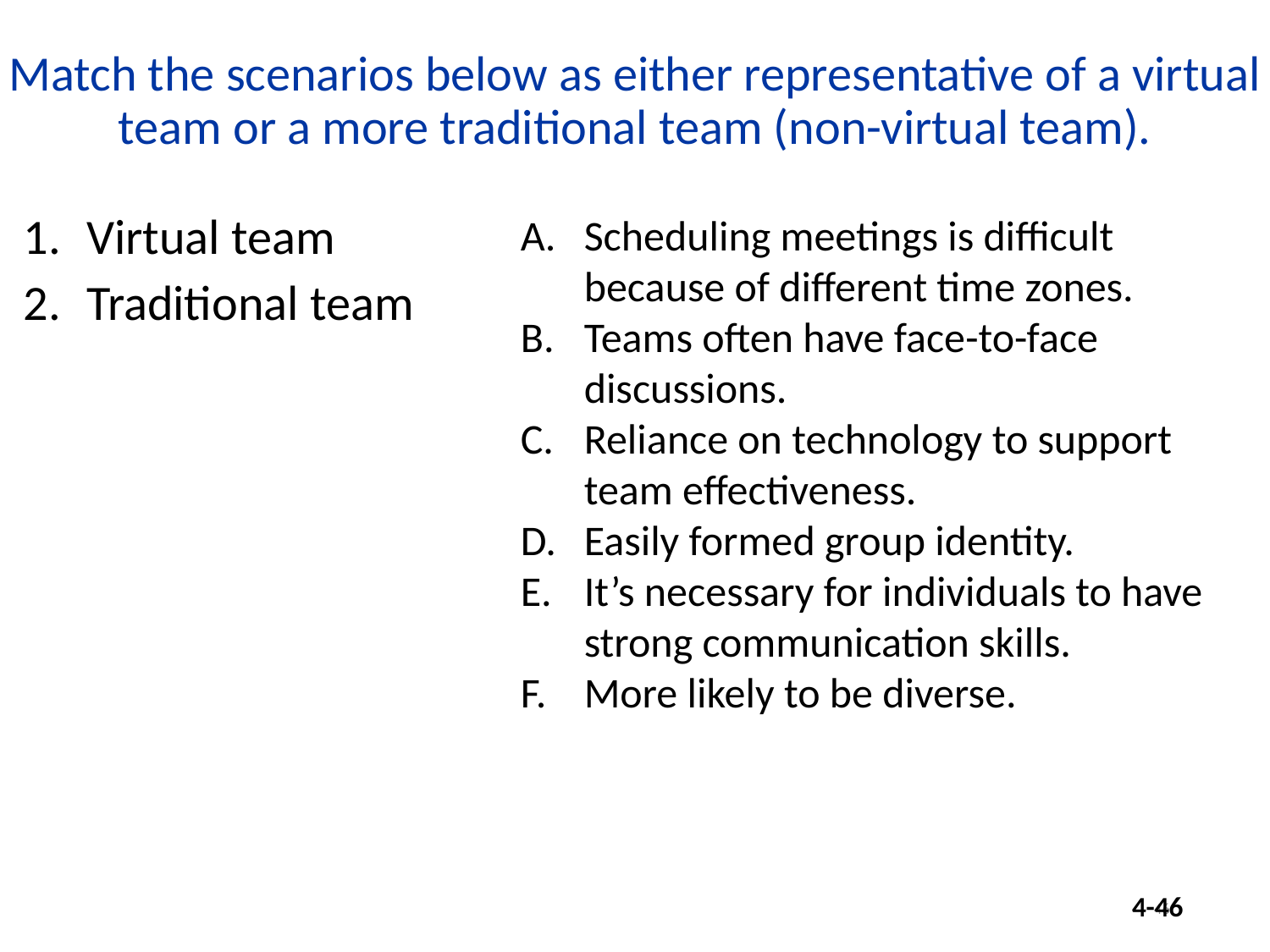

Match the scenarios below as either representative of a virtual team or a more traditional team (non-virtual team).
Scheduling meetings is difficult because of different time zones.
Teams often have face-to-face discussions.
Reliance on technology to support team effectiveness.
Easily formed group identity.
It’s necessary for individuals to have strong communication skills.
More likely to be diverse.
Virtual team
Traditional team
46